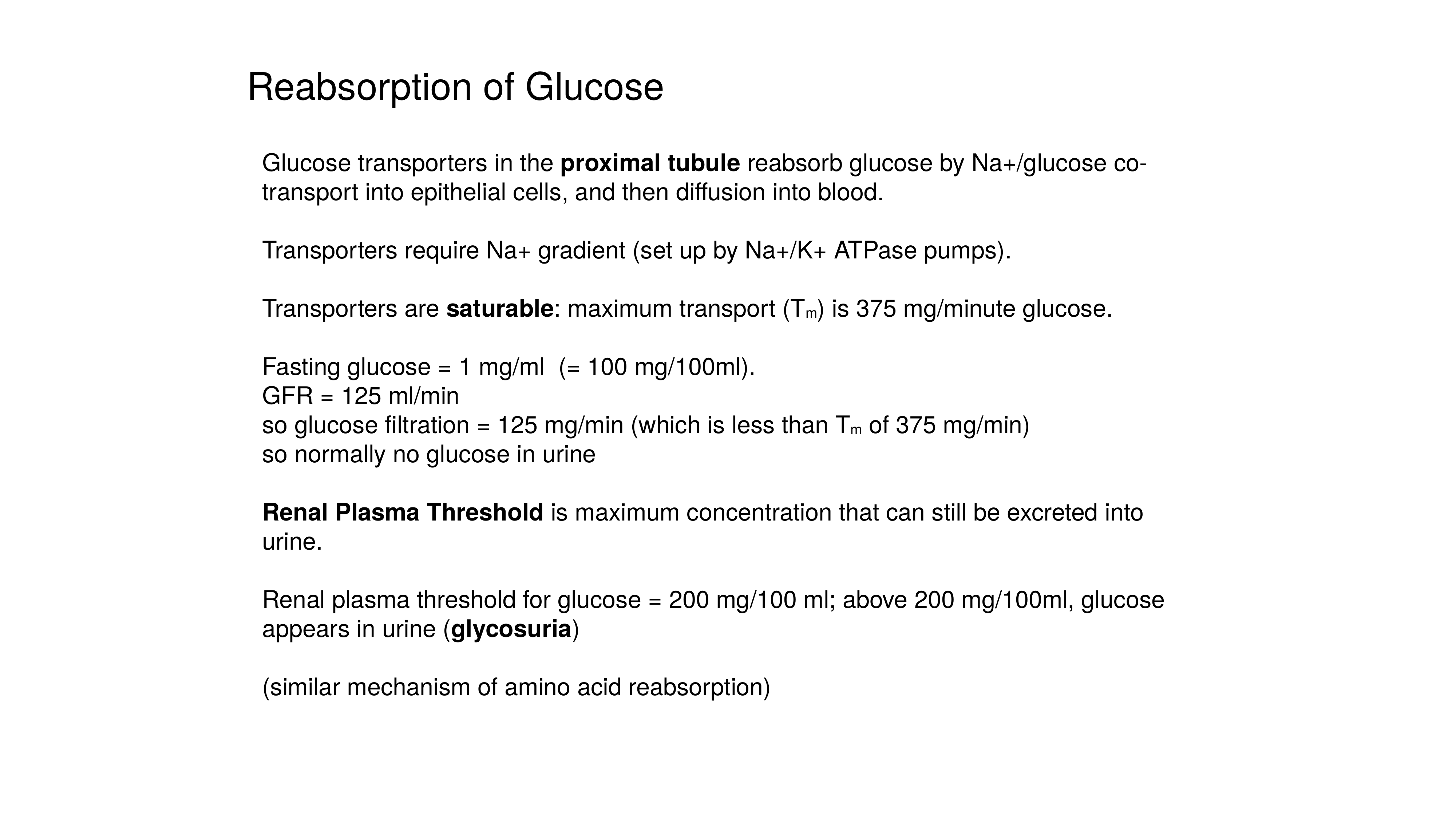

Reabsorption of Glucose
Glucose transporters in the proximal tubule reabsorb glucose by Na+/glucose co-transport into epithelial cells, and then diffusion into blood.

Transporters require Na+ gradient (set up by Na+/K+ ATPase pumps).

Transporters are saturable: maximum transport (Tm) is 375 mg/minute glucose.

Fasting glucose = 1 mg/ml  (= 100 mg/100ml).
GFR = 125 ml/min
so glucose filtration = 125 mg/min (which is less than Tm of 375 mg/min)
so normally no glucose in urine

Renal Plasma Threshold is maximum concentration that can still be excreted into urine.

Renal plasma threshold for glucose = 200 mg/100 ml; above 200 mg/100ml, glucose appears in urine (glycosuria)

(similar mechanism of amino acid reabsorption)